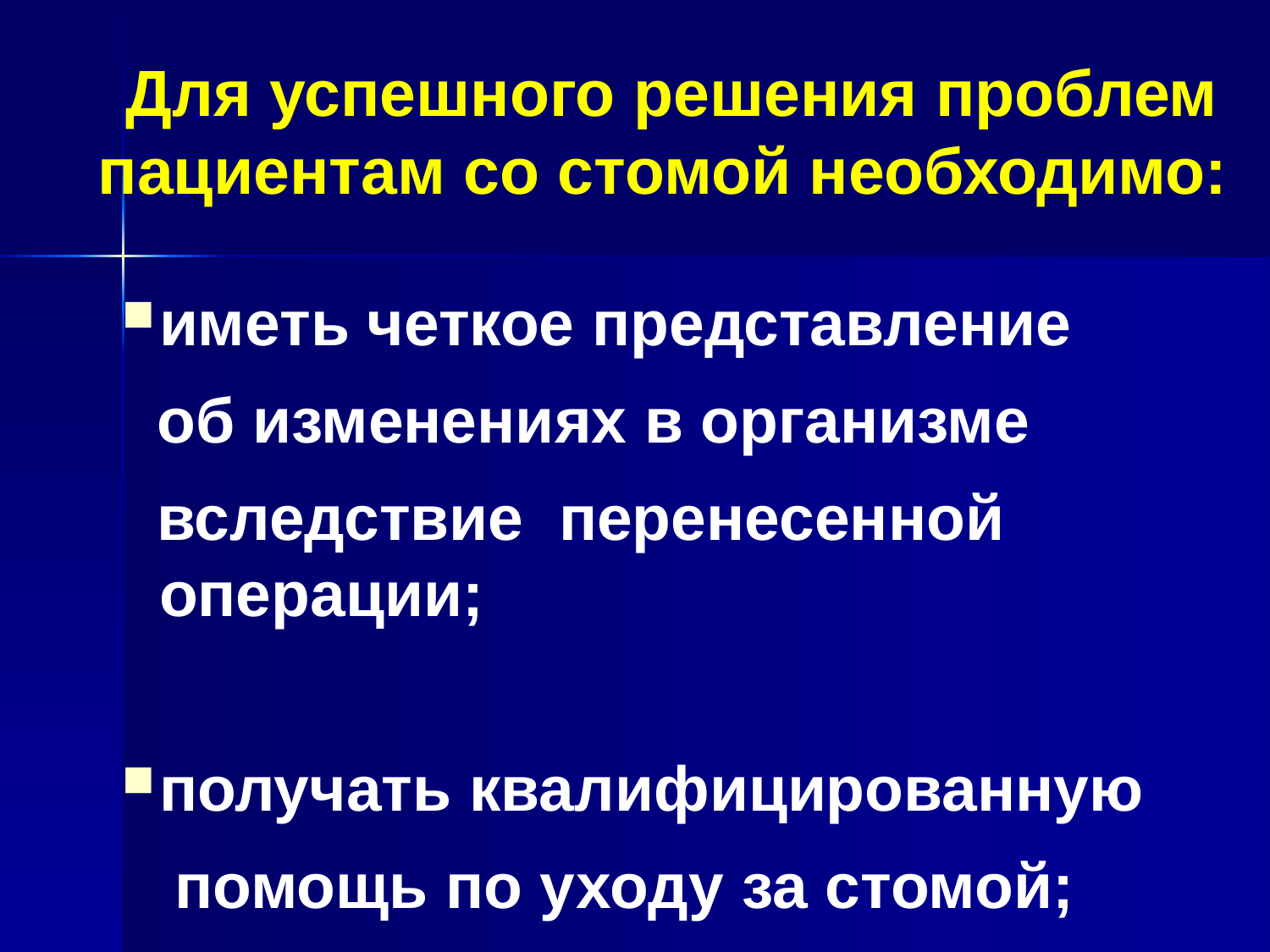

# Для успешного решения проблем пациентам со стомой необходимо:
иметь четкое представление
  об изменениях в организме
  вследствие  перенесенной операции;

получать квалифицированную
   помощь по уходу за стомой;